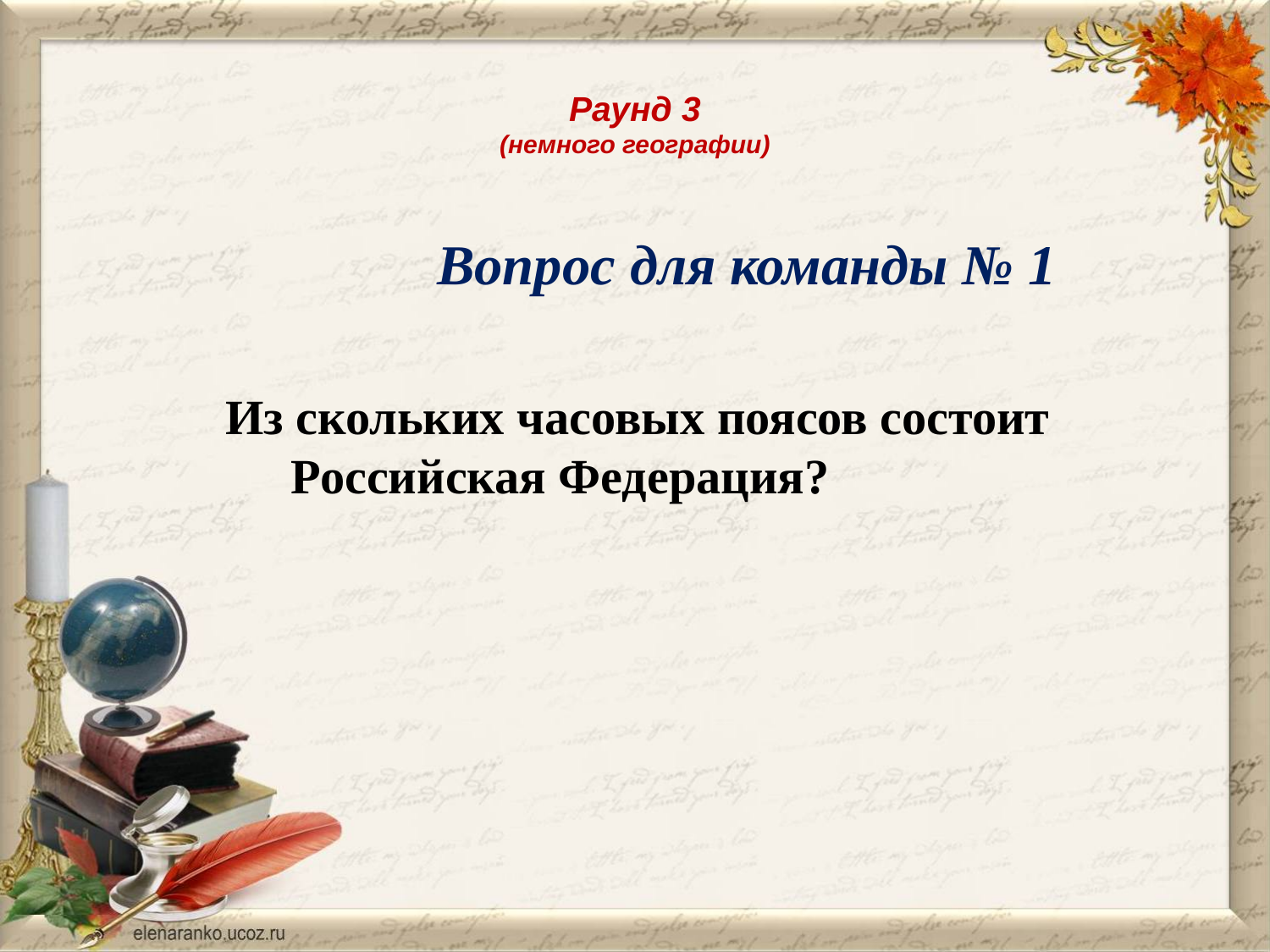

# Раунд 3 (немного географии)
	            Вопрос для команды № 1

       Из скольких часовых поясов состоит         	  Российская Федерация?